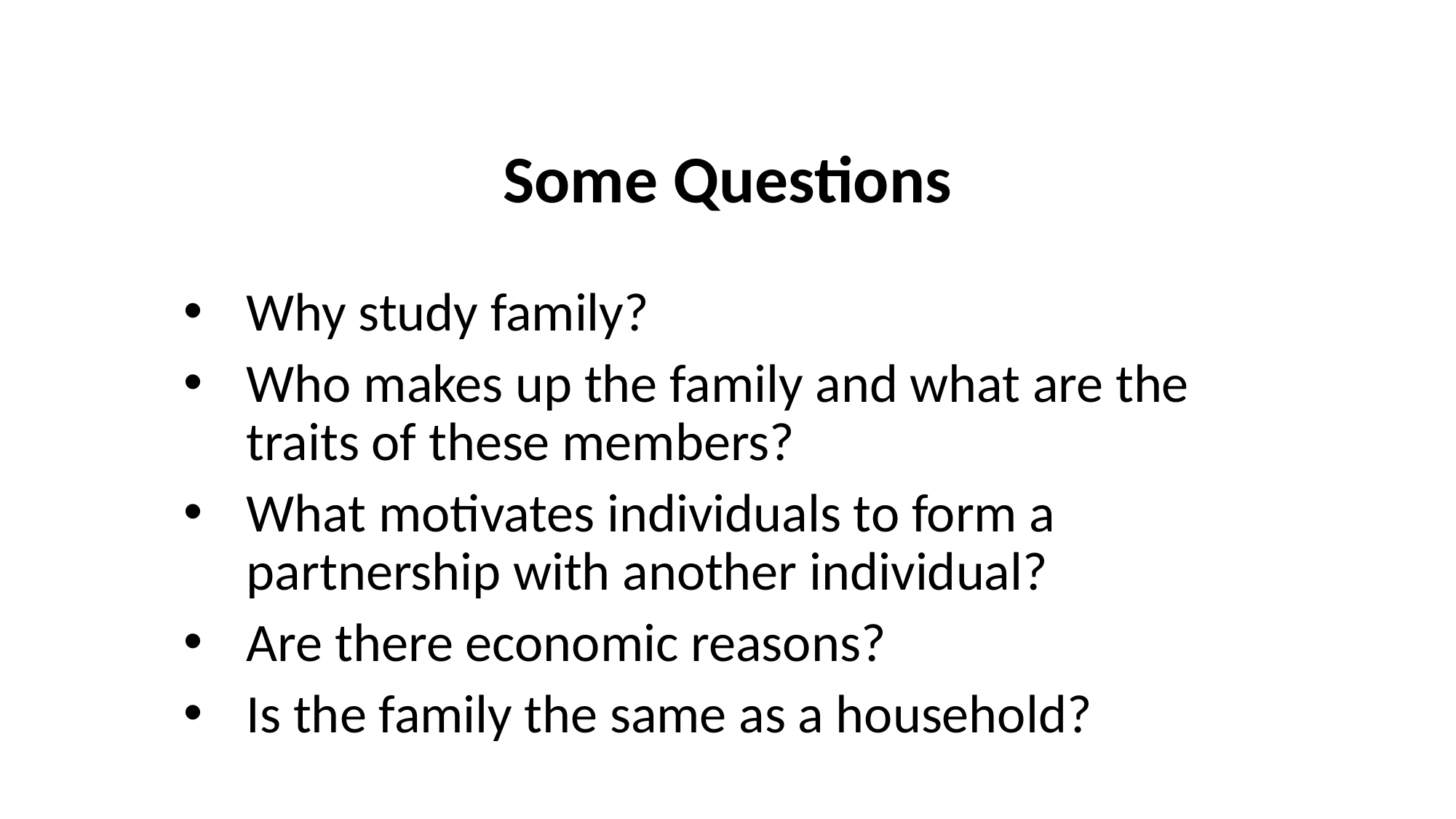

# Some Questions
Why study family?
Who makes up the family and what are the traits of these members?
What motivates individuals to form a partnership with another individual?
Are there economic reasons?
Is the family the same as a household?